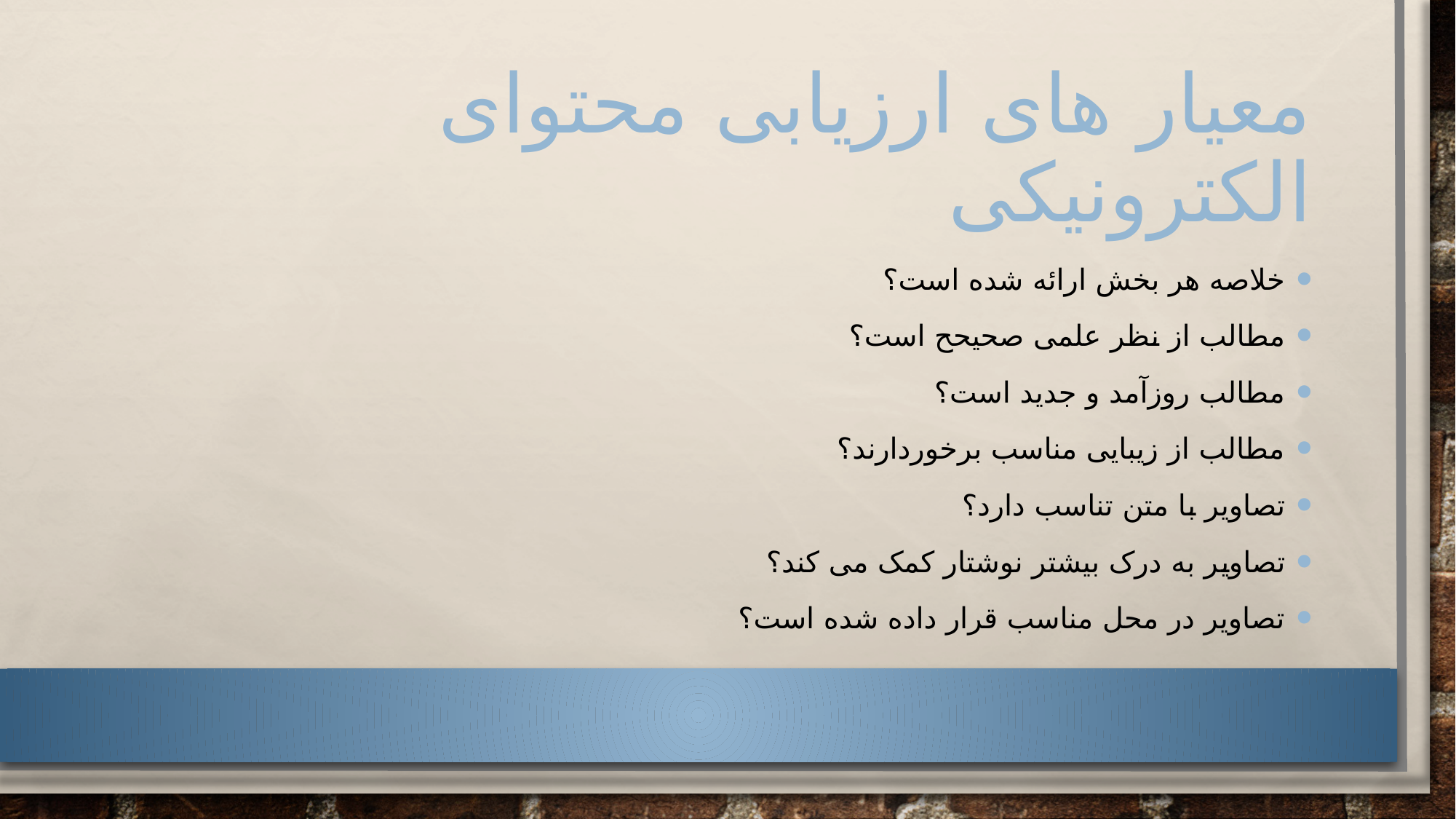

# معیار های ارزیابی محتوای الکترونیکی
خلاصه هر بخش ارائه شده است؟
مطالب از نظر علمی صحیحح است؟
مطالب روزآمد و جدید است؟
مطالب از زیبایی مناسب برخوردارند؟
تصاویر با متن تناسب دارد؟
تصاویر به درک بیشتر نوشتار کمک می کند؟
تصاویر در محل مناسب قرار داده شده است؟